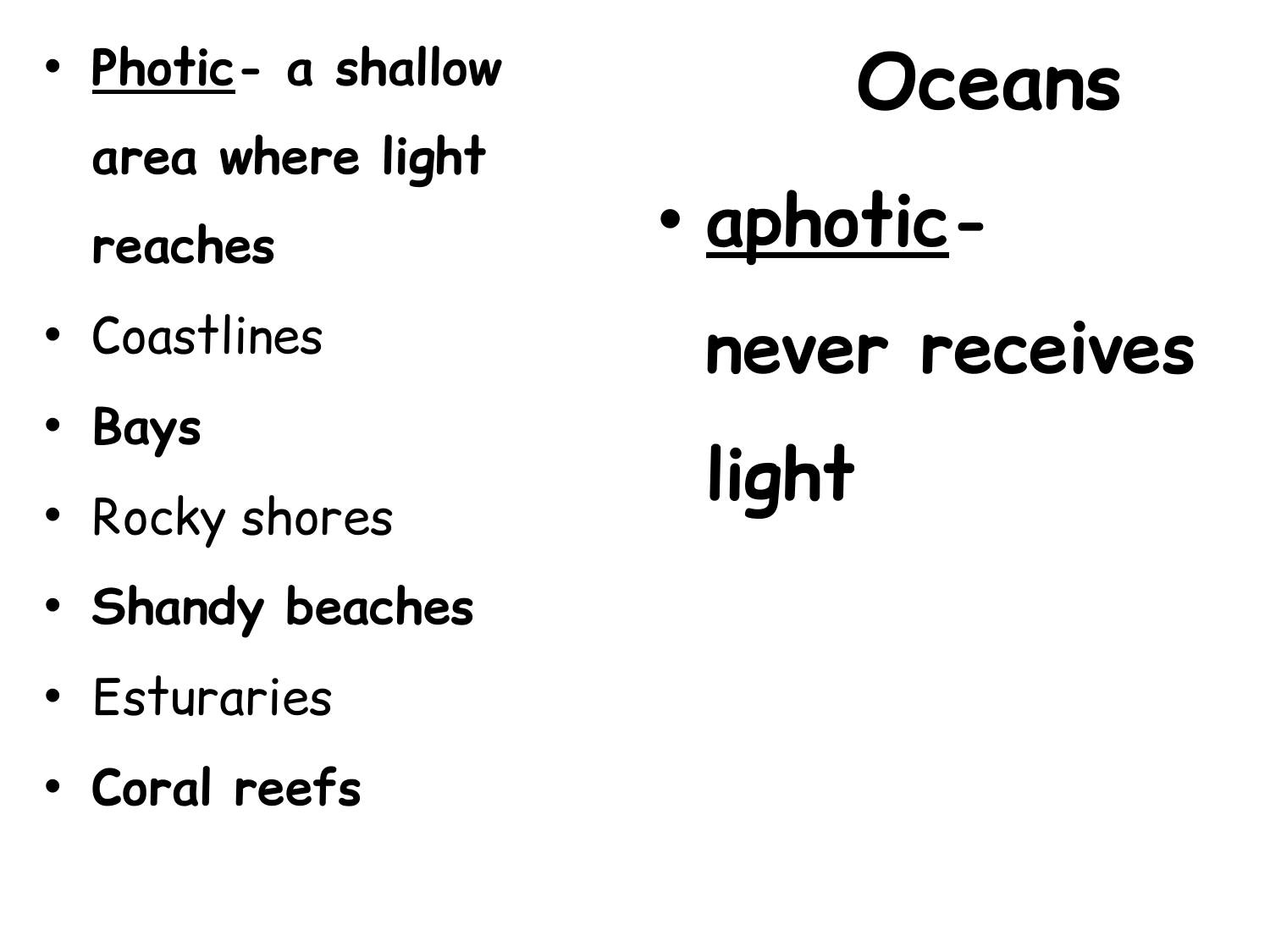

Photic- a shallow area where light reaches
Coastlines
Bays
Rocky shores
Shandy beaches
Esturaries
Coral reefs
# Oceans
aphotic- never receives light